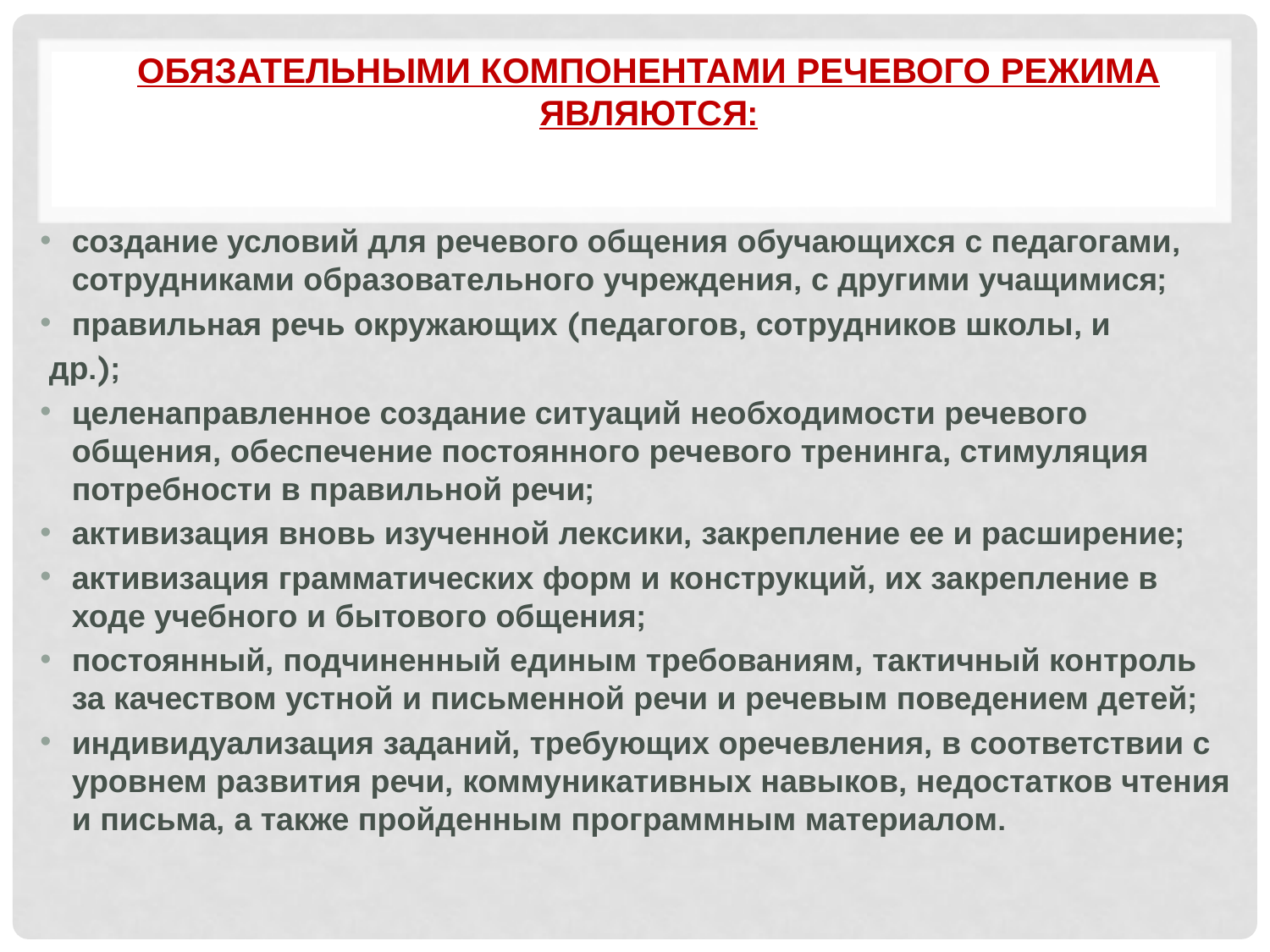

# Обязательными компонентами речевого режима являются:
создание условий для речевого общения обучающихся с педагогами, сотрудниками образовательного учреждения, с другими учащимися;
правильная речь окружающих (педагогов, сотрудников школы, и
 др.);
целенаправленное создание ситуаций необходимости речевого общения, обеспечение постоянного речевого тренинга, стимуляция потребности в правильной речи;
активизация вновь изученной лексики, закрепление ее и расширение;
активизация грамматических форм и конструкций, их закрепление в ходе учебного и бытового общения;
постоянный, подчиненный единым требованиям, тактичный контроль за качеством устной и письменной речи и речевым поведением детей;
индивидуализация заданий, требующих оречевления, в соответствии с уровнем развития речи, коммуникативных навыков, недостатков чтения и письма, а также пройденным программным материалом.